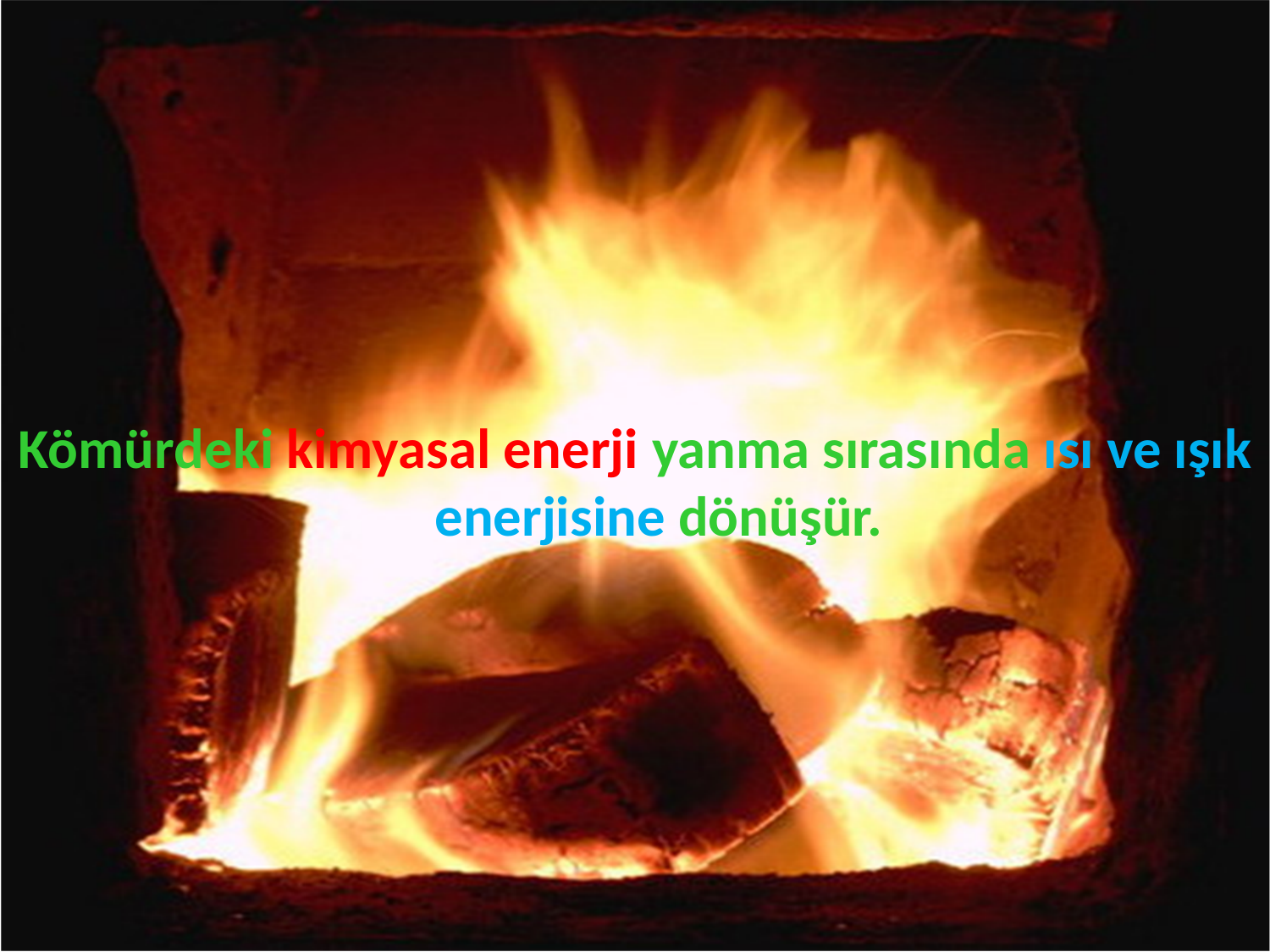

Kömürdeki kimyasal enerji yanma sırasında ısı ve ışık enerjisine dönüşür.